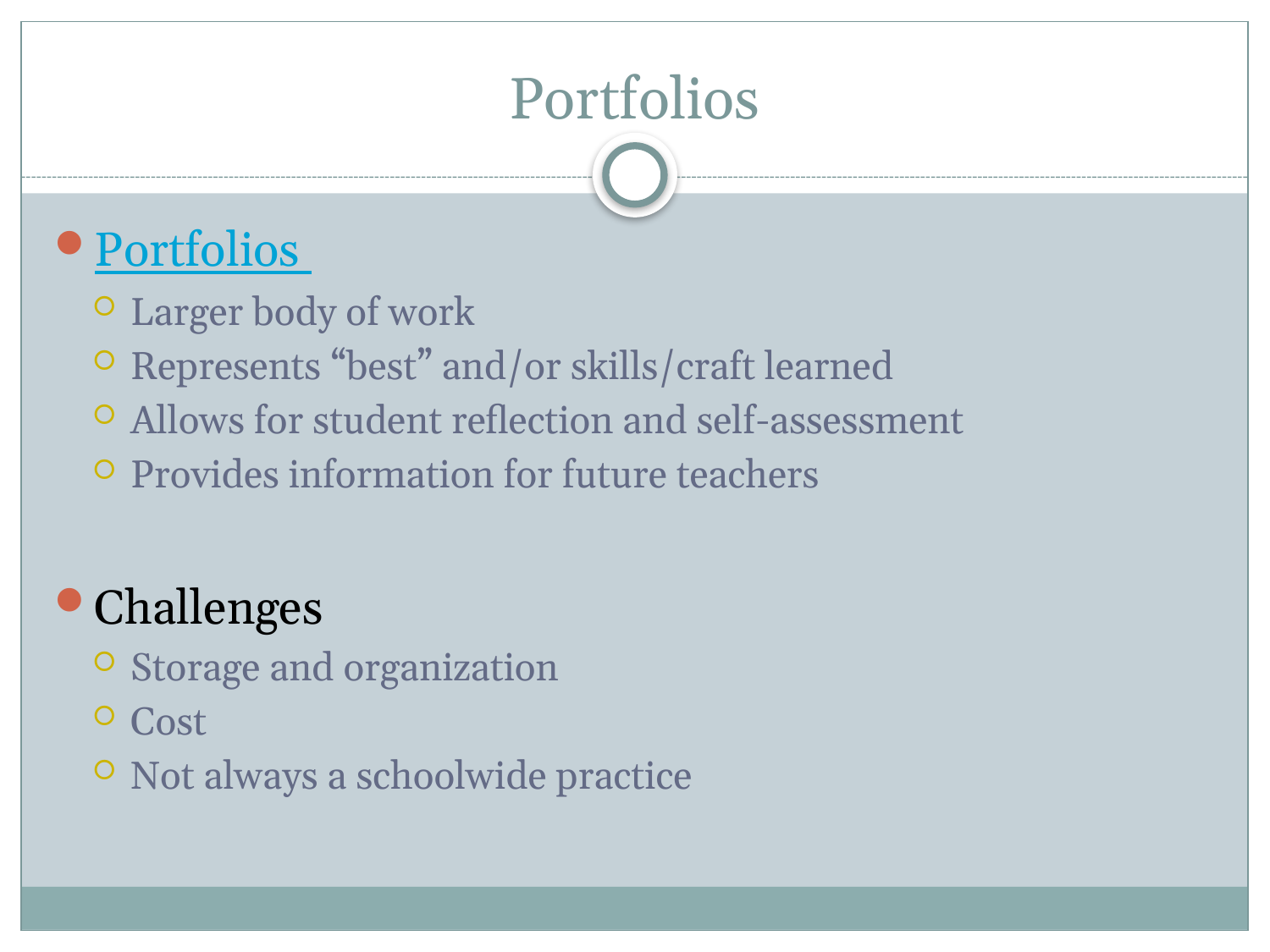

# Portfolios
Portfolios
Larger body of work
Represents “best” and/or skills/craft learned
Allows for student reflection and self-assessment
Provides information for future teachers

Challenges
Storage and organization
Cost
Not always a schoolwide practice